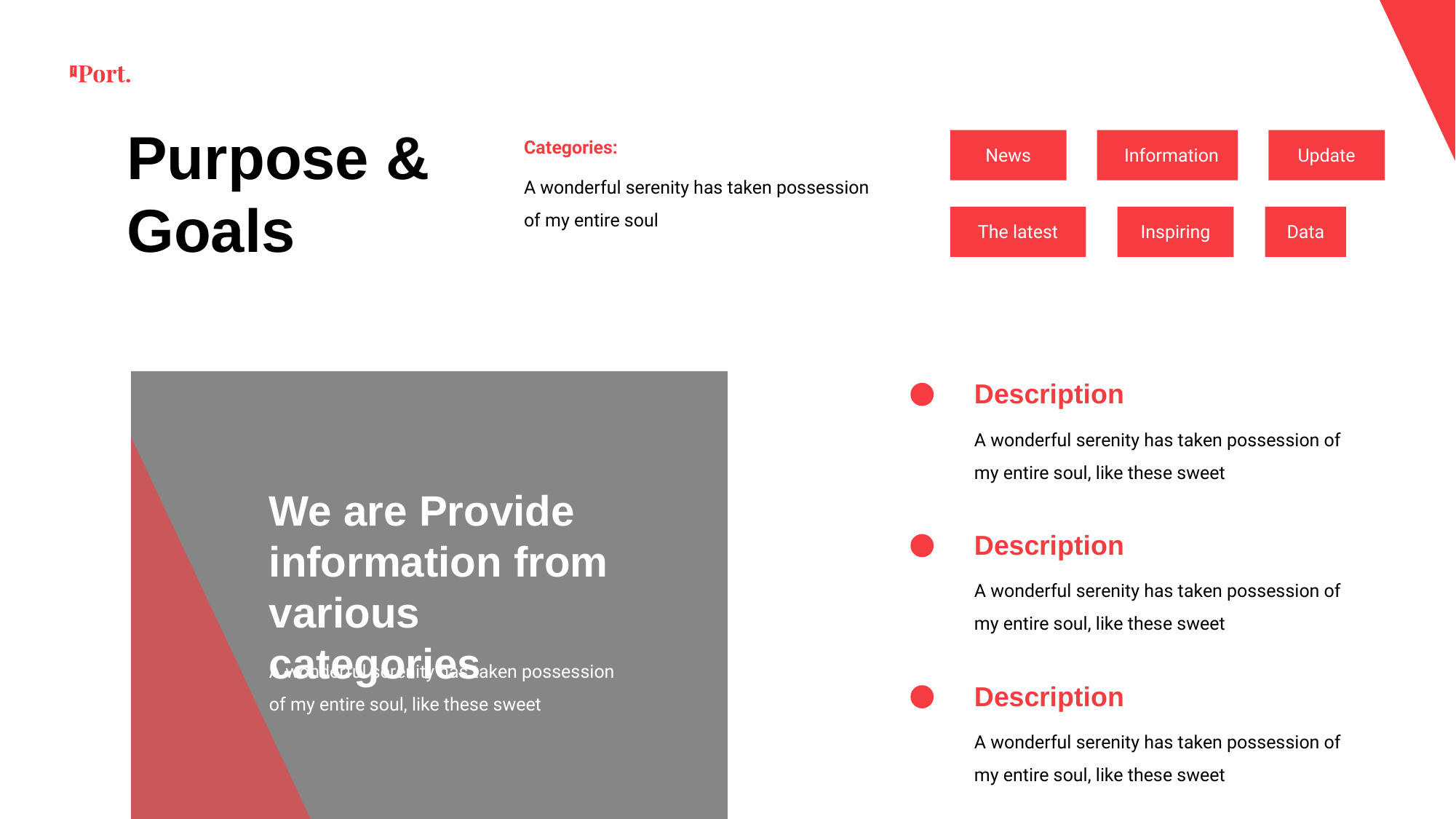

Purpose &
Goals

Categories:
News
Information
Update
A wonderful serenity has taken possession of my entire soul

The latest
Inspiring
Data

Description

A wonderful serenity has taken possession of my entire soul, like these sweet

We are Provide information from various categories
Description

A wonderful serenity has taken possession of my entire soul, like these sweet
A wonderful serenity has taken possession of my entire soul, like these sweet
Description

A wonderful serenity has taken possession of my entire soul, like these sweet